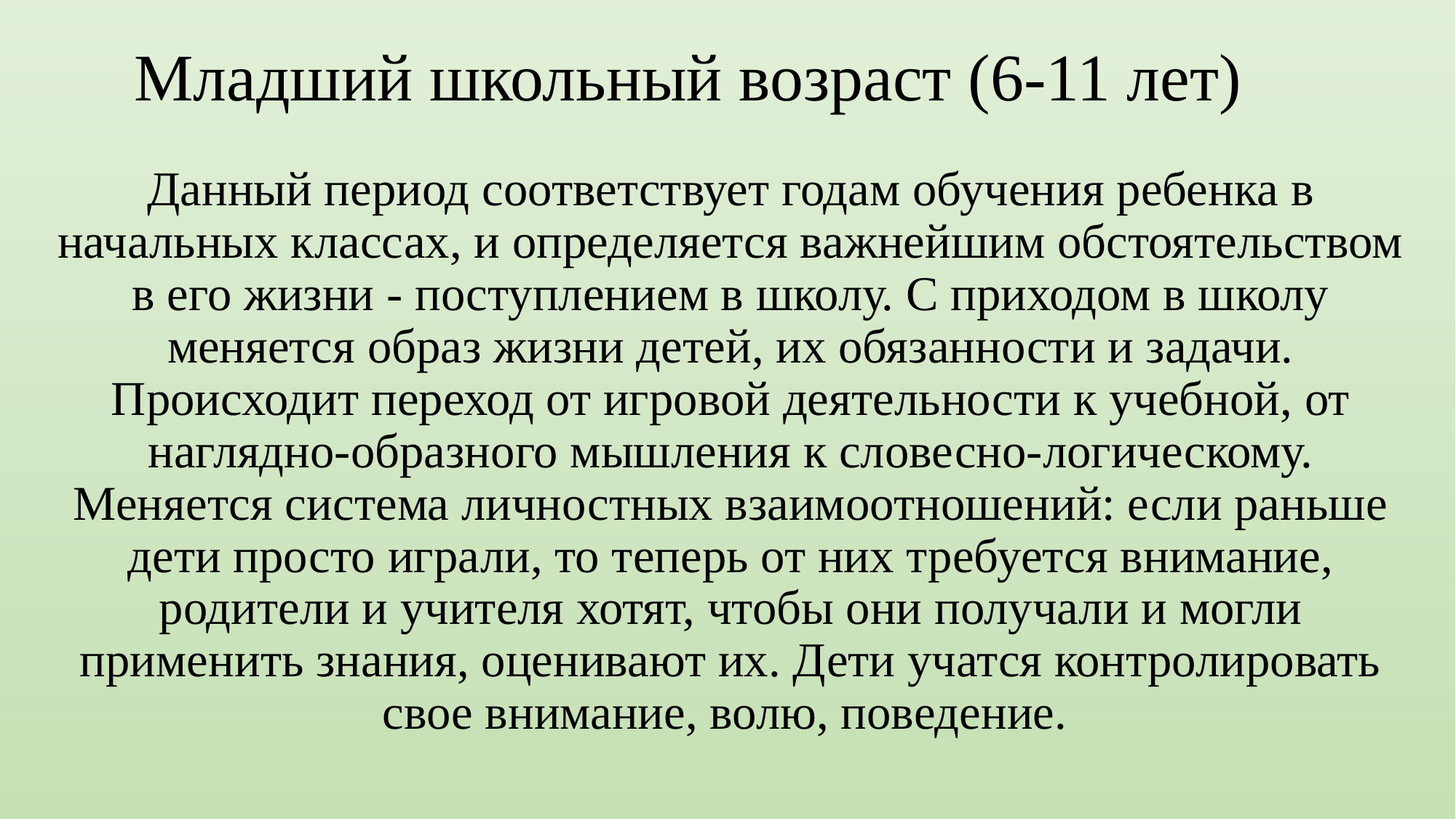

# Младший школьный возраст (6-11 лет)
Данный период соответствует годам обучения ребенка в начальных классах, и определяется важнейшим обстоятельством в его жизни - поступлением в школу. С приходом в школу меняется образ жизни детей, их обязанности и задачи. Происходит переход от игровой деятельности к учебной, от наглядно-образного мышления к словесно-логическому. Меняется система личностных взаимоотношений: если раньше дети просто играли, то теперь от них требуется внимание, родители и учителя хотят, чтобы они получали и могли применить знания, оценивают их. Дети учатся контролировать свое внимание, волю, поведение.